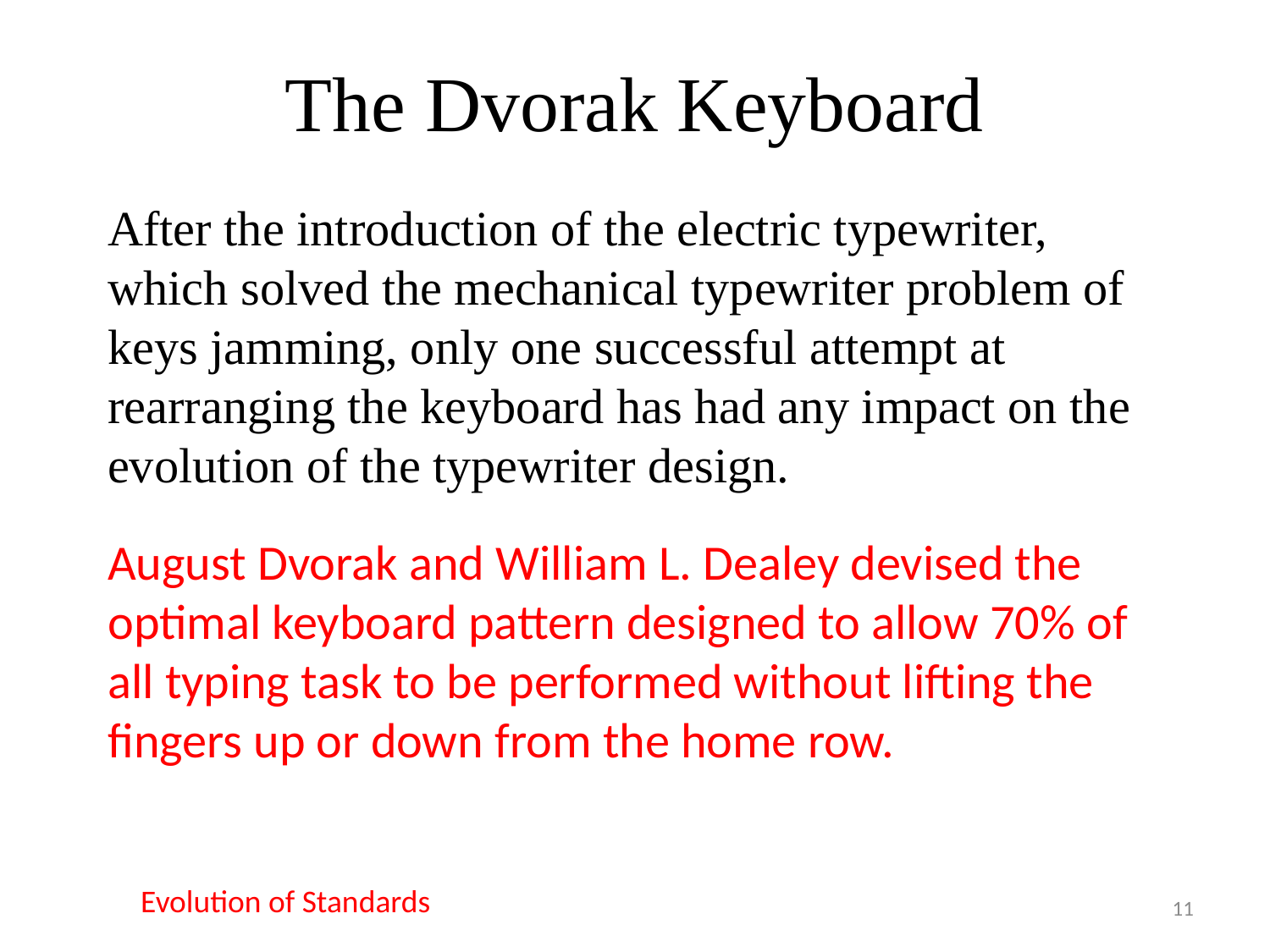

# The Dvorak Keyboard
After the introduction of the electric typewriter, which solved the mechanical typewriter problem of keys jamming, only one successful attempt at rearranging the keyboard has had any impact on the evolution of the typewriter design.

August Dvorak and William L. Dealey devised the optimal keyboard pattern designed to allow 70% of all typing task to be performed without lifting the fingers up or down from the home row.

Evolution of Standards
11